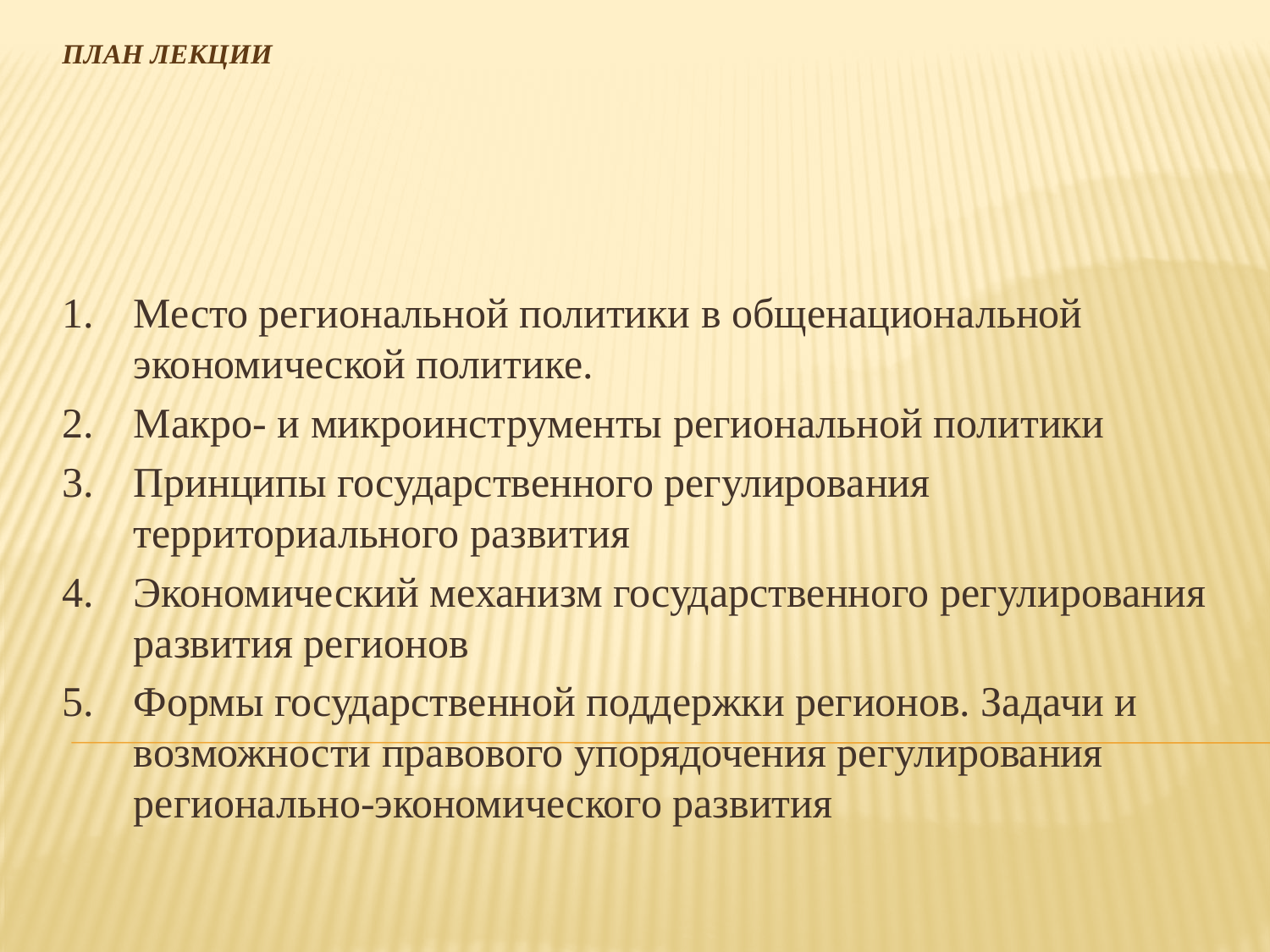

# План лекции
Место региональной политики в общенациональной экономической политике.
Макро- и микроинструменты региональной политики
Принципы государственного регулирования территориального развития
Экономический механизм государственного регулирования развития регионов
Формы государственной поддержки регионов. Задачи и возможности правового упорядочения регулирования регионально-экономического развития